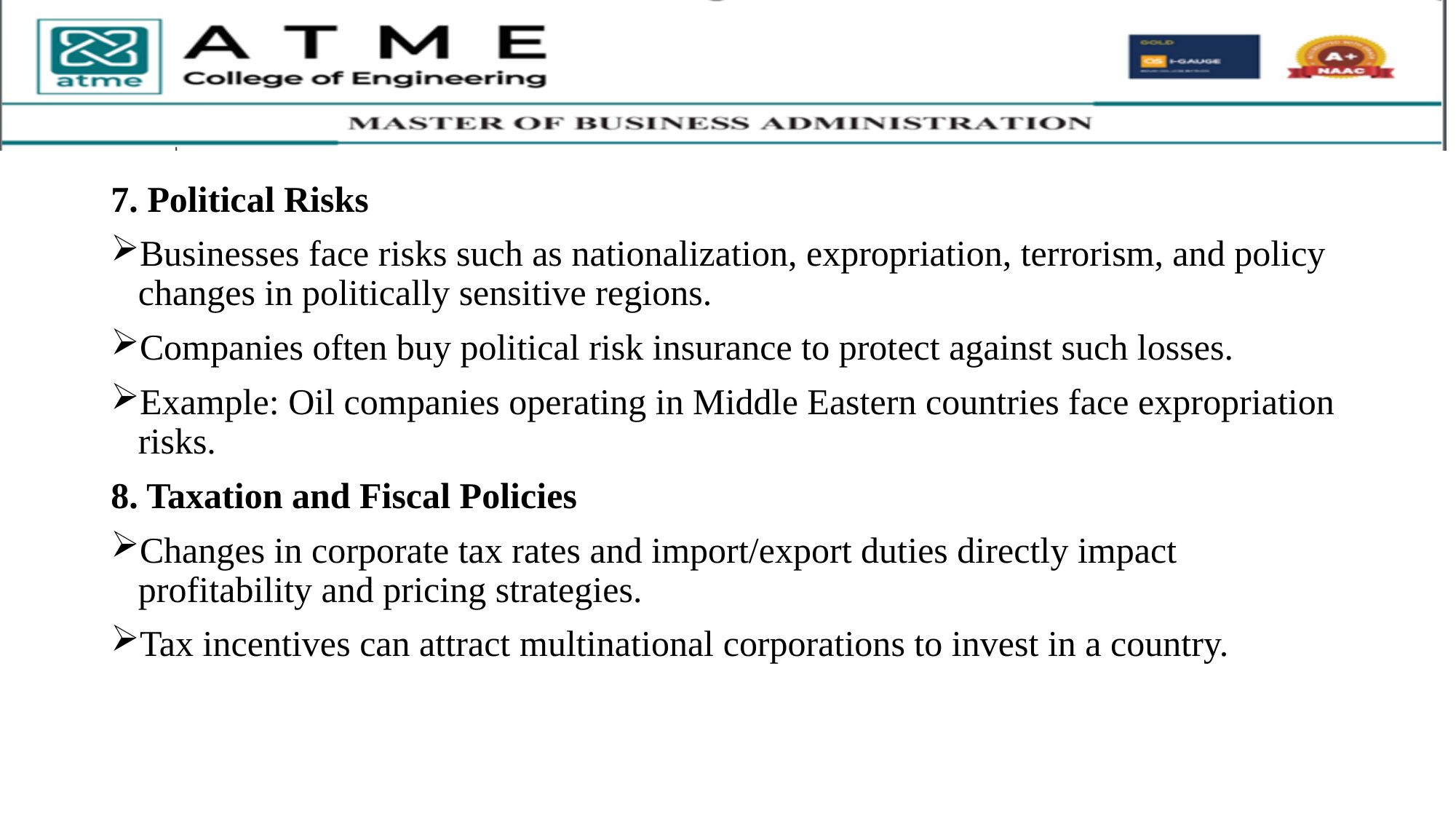

7. Political Risks
Businesses face risks such as nationalization, expropriation, terrorism, and policy changes in politically sensitive regions.
Companies often buy political risk insurance to protect against such losses.
Example: Oil companies operating in Middle Eastern countries face expropriation risks.
8. Taxation and Fiscal Policies
Changes in corporate tax rates and import/export duties directly impact profitability and pricing strategies.
Tax incentives can attract multinational corporations to invest in a country.